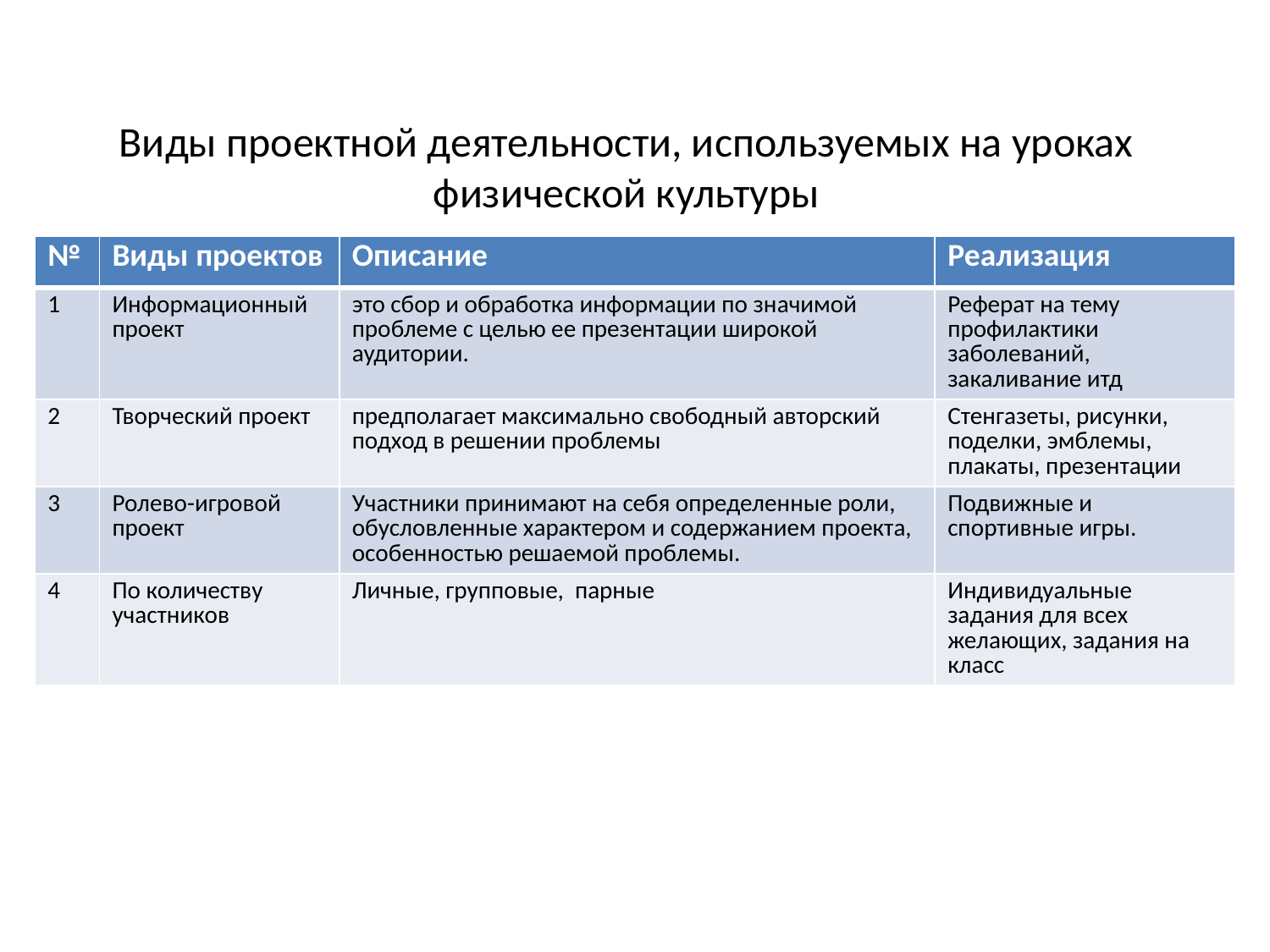

# Виды проектной деятельности, используемых на уроках физической культуры
| № | Виды проектов | Описание | Реализация |
| --- | --- | --- | --- |
| 1 | Информационный проект | это сбор и обработка информации по значимой проблеме с целью ее презентации широкой аудитории. | Реферат на тему профилактики заболеваний, закаливание итд |
| 2 | Творческий проект | предполагает максимально свободный авторский подход в решении проблемы | Стенгазеты, рисунки, поделки, эмблемы, плакаты, презентации |
| 3 | Ролево-игровой проект | Участники принимают на себя определенные роли, обусловленные характером и содержанием проекта, особенностью решаемой проблемы. | Подвижные и спортивные игры. |
| 4 | По количеству участников | Личные, групповые, парные | Индивидуальные задания для всех желающих, задания на класс |